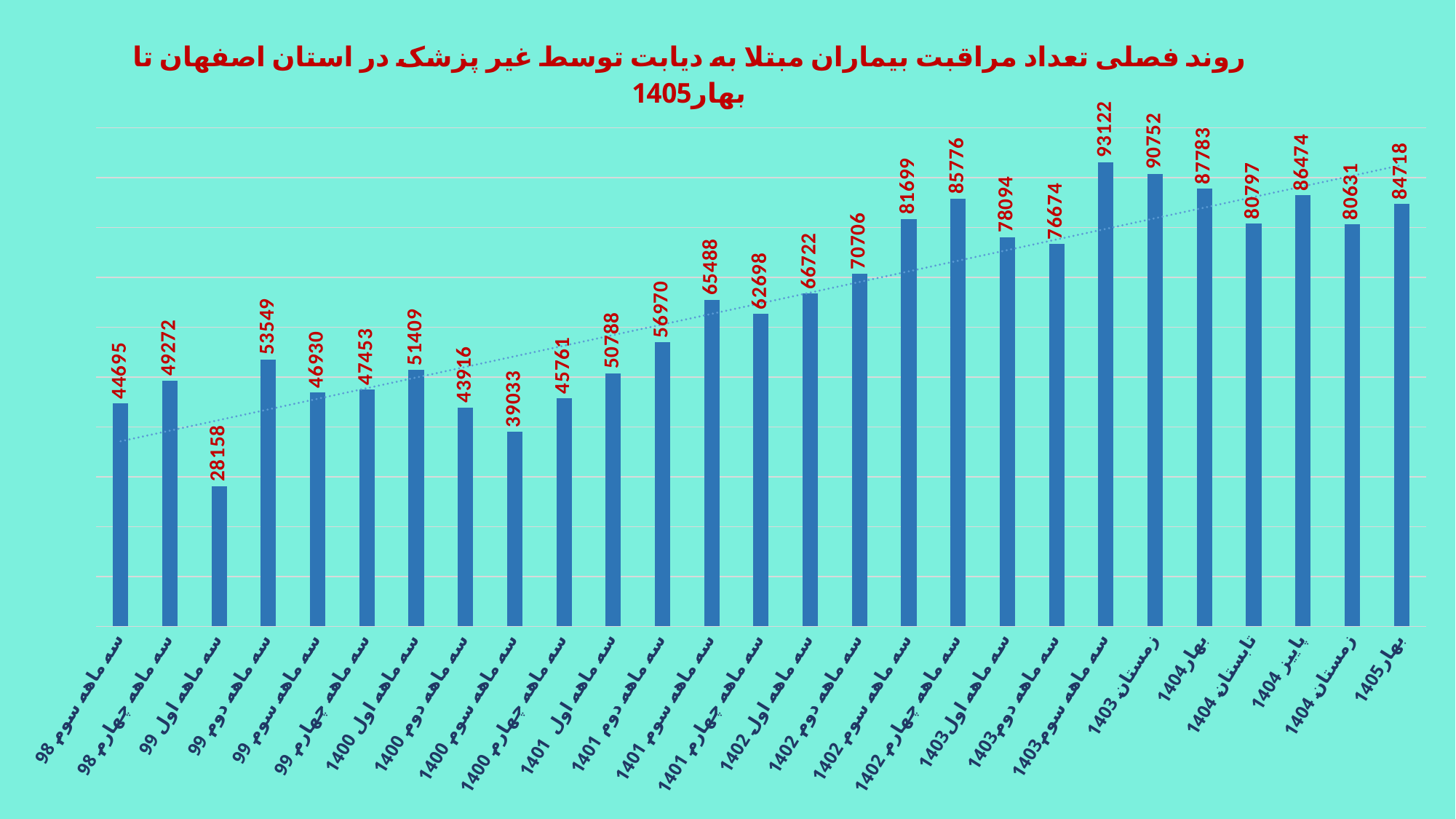

### Chart: روند فصلی تعداد مراقبت بیماران مبتلا به دیابت توسط غیر پزشک در استان اصفهان تا بهار1405

| Category |  |
|---|---|
|  سه ماهه سوم 98 | 44695.0 |
|  سه ماهه چهارم 98 | 49272.0 |
|  سه ماهه اول 99 | 28158.0 |
|  سه ماهه دوم 99 | 53549.0 |
|  سه ماهه سوم 99 | 46930.0 |
|  سه ماهه چهارم 99 | 47453.0 |
|  سه ماهه اول 1400 | 51409.0 |
|  سه ماهه دوم 1400 | 43916.0 |
|  سه ماهه سوم 1400 | 39033.0 |
|  سه ماهه چهارم 1400 | 45761.0 |
| سه ماهه اول  1401 | 50788.0 |
| سه ماهه دوم 1401 | 56970.0 |
| سه ماهه سوم 1401 | 65488.0 |
| سه ماهه چهارم 1401 | 62698.0 |
| سه ماهه اول 1402 | 66722.0 |
| سه ماهه دوم 1402 | 70706.0 |
| سه ماهه سوم 1402 | 81699.0 |
| سه ماهه چهارم 1402 | 85776.0 |
| سه ماهه اول1403 | 78094.0 |
| سه ماهه دوم1403 | 76674.0 |
| سه ماهه سوم1403 | 93122.0 |
| زمستان 1403 | 90752.0 |
| بهار1404 | 87783.0 |
| تابستان 1404 | 80797.0 |
| پاییز 1404 | 86474.0 |
| زمستان 1404 | 80631.0 |
| بهار1405 | 84718.0 |